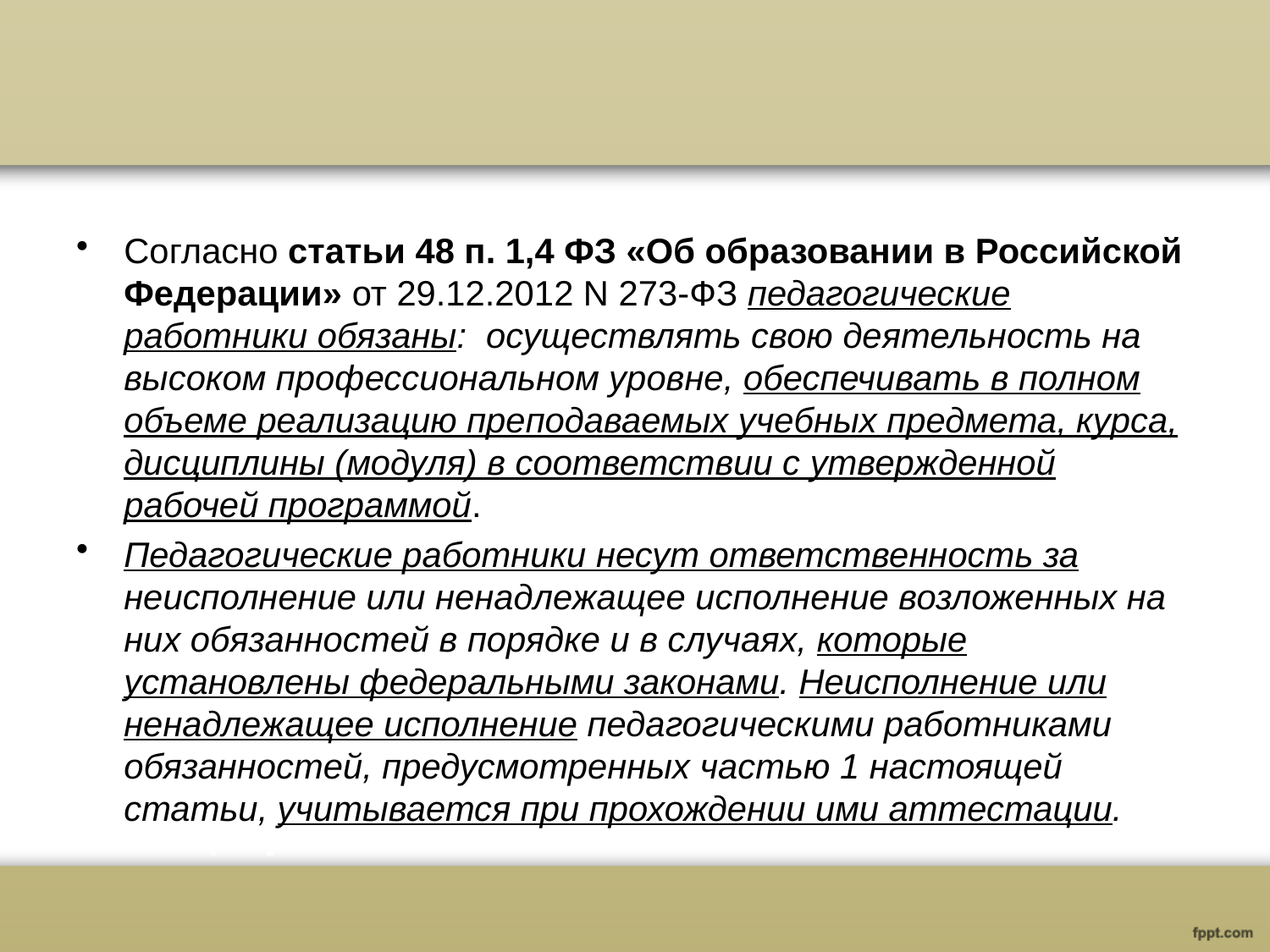

Согласно статьи 48 п. 1,4 ФЗ «Об образовании в Российской Федерации» от 29.12.2012 N 273-ФЗ педагогические работники обязаны:  осуществлять свою деятельность на высоком профессиональном уровне, обеспечивать в полном объеме реализацию преподаваемых учебных предмета, курса, дисциплины (модуля) в соответствии с утвержденной рабочей программой.
Педагогические работники несут ответственность за неисполнение или ненадлежащее исполнение возложенных на них обязанностей в порядке и в случаях, которые установлены федеральными законами. Неисполнение или ненадлежащее исполнение педагогическими работниками обязанностей, предусмотренных частью 1 настоящей статьи, учитывается при прохождении ими аттестации.